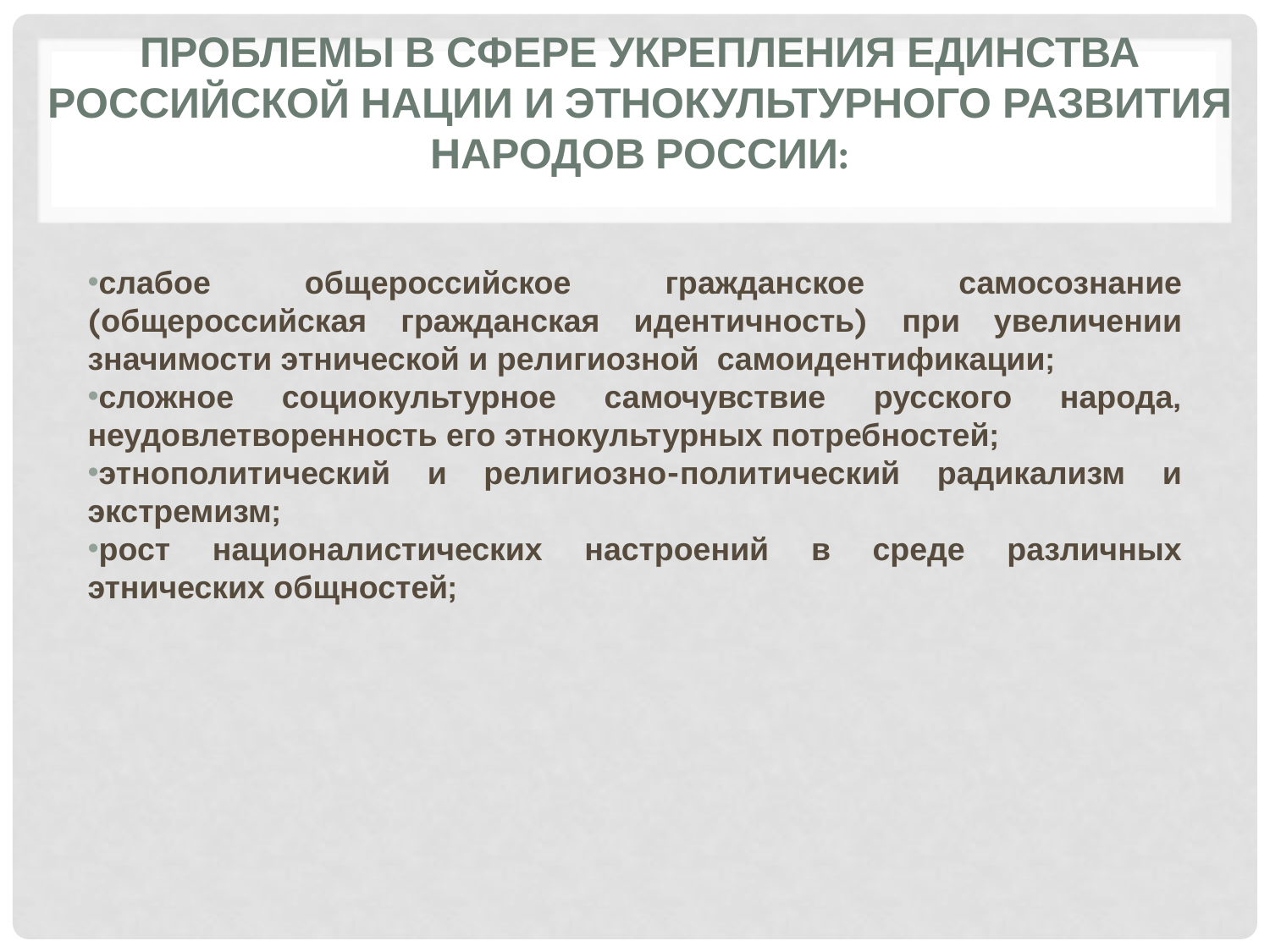

# Проблемы в сфере укрепления единства российской нации и этнокультурного развития народов России:
слабое общероссийское гражданское самосознание (общероссийская гражданская идентичность) при увеличении значимости этнической и религиозной  самоидентификации;
сложное социокультурное самочувствие русского народа, неудовлетворенность его этнокультурных потребностей;
этнополитический и религиозно-политический радикализм и экстремизм;
рост националистических настроений в среде различных этнических общностей;